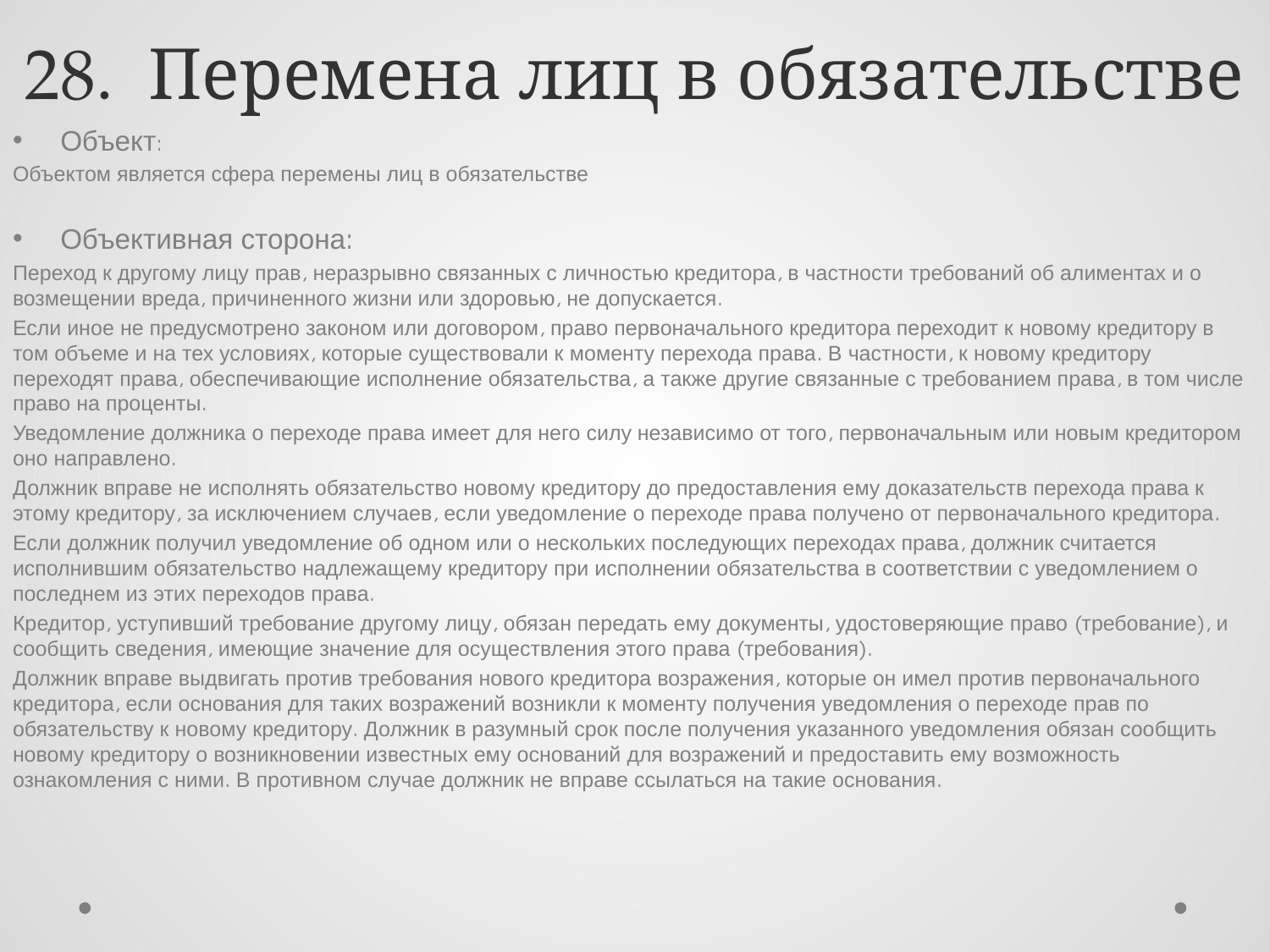

# 28.  Перемена лиц в обязательстве
Объект:
Объектом является сфера перемены лиц в обязательстве

Объективная сторона:
Переход к другому лицу прав, неразрывно связанных с личностью кредитора, в частности требований об алиментах и о возмещении вреда, причиненного жизни или здоровью, не допускается.
Если иное не предусмотрено законом или договором, право первоначального кредитора переходит к новому кредитору в том объеме и на тех условиях, которые существовали к моменту перехода права. В частности, к новому кредитору переходят права, обеспечивающие исполнение обязательства, а также другие связанные с требованием права, в том числе право на проценты.
Уведомление должника о переходе права имеет для него силу независимо от того, первоначальным или новым кредитором оно направлено.
Должник вправе не исполнять обязательство новому кредитору до предоставления ему доказательств перехода права к этому кредитору, за исключением случаев, если уведомление о переходе права получено от первоначального кредитора.
Если должник получил уведомление об одном или о нескольких последующих переходах права, должник считается исполнившим обязательство надлежащему кредитору при исполнении обязательства в соответствии с уведомлением о последнем из этих переходов права.
Кредитор, уступивший требование другому лицу, обязан передать ему документы, удостоверяющие право (требование), и сообщить сведения, имеющие значение для осуществления этого права (требования).
Должник вправе выдвигать против требования нового кредитора возражения, которые он имел против первоначального кредитора, если основания для таких возражений возникли к моменту получения уведомления о переходе прав по обязательству к новому кредитору. Должник в разумный срок после получения указанного уведомления обязан сообщить новому кредитору о возникновении известных ему оснований для возражений и предоставить ему возможность ознакомления с ними. В противном случае должник не вправе ссылаться на такие основания.